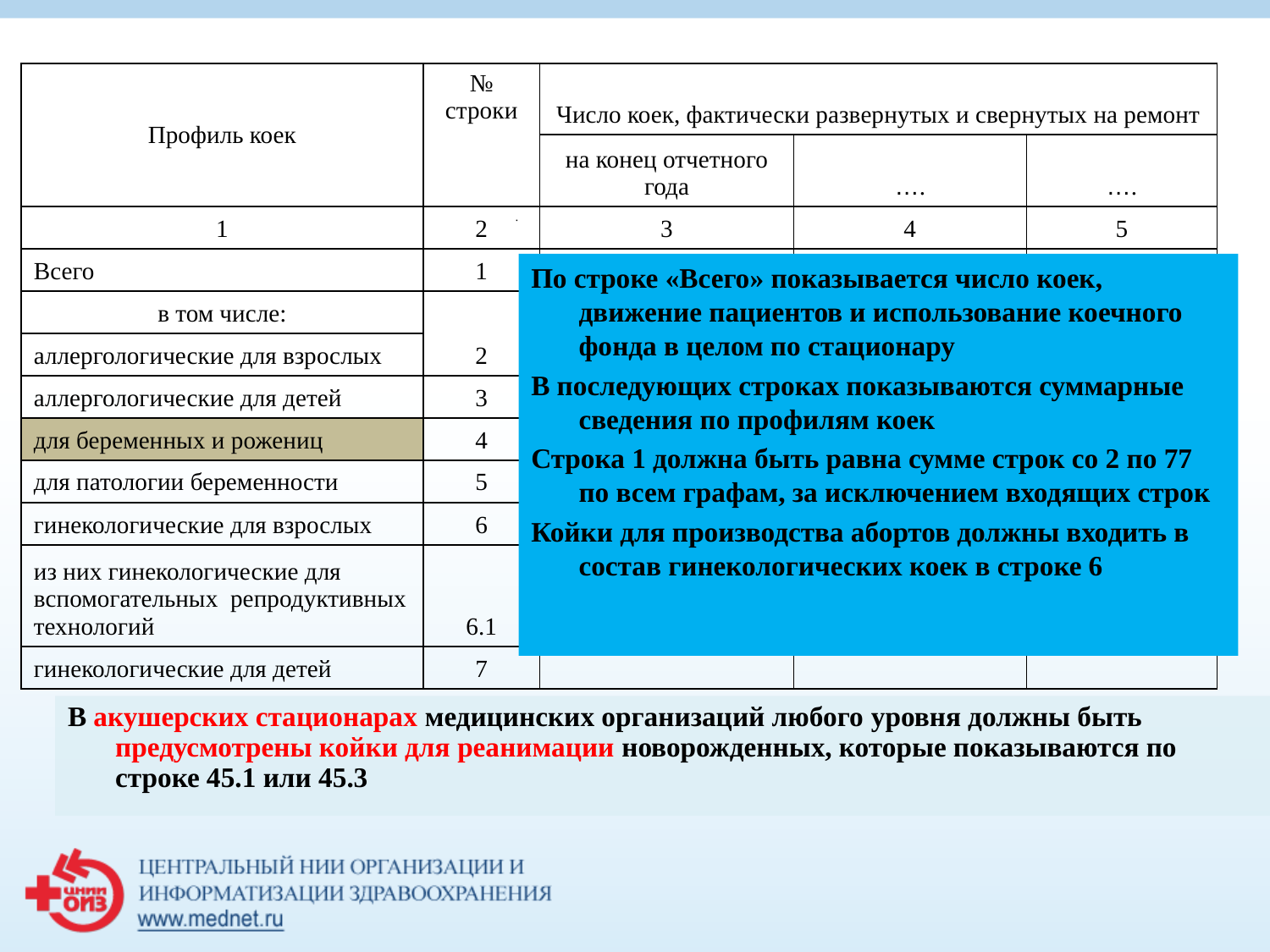

| Профиль коек | № строки | Число коек, фактически развернутых и свернутых на ремонт |  |  |
| --- | --- | --- | --- | --- |
|  |  | на конец отчетного года | …. | …. |
| 1 | 2 | 3 | 4 | 5 |
| Всего | 1 |  |  |  |
| в том числе: | 2 |  |  |  |
| аллергологические для взрослых |  |  |  |  |
| аллергологические для детей | 3 |  |  |  |
| для беременных и рожениц | 4 |  |  |  |
| для патологии беременности | 5 |  |  |  |
| гинекологические для взрослых | 6 |  |  |  |
| из них гинекологические для вспомогательных репродуктивных технологий | 6.1 |  |  |  |
| гинекологические для детей | 7 |  |  |  |

По строке «Всего» показывается число коек, движение пациентов и использование коечного фонда в целом по стационару
В последующих строках показываются суммарные сведения по профилям коек
Строка 1 должна быть равна сумме строк со 2 по 77 по всем графам, за исключением входящих строк
Койки для производства абортов должны входить в состав гинекологических коек в строке 6
В акушерских стационарах медицинских организаций любого уровня должны быть предусмотрены койки для реанимации новорожденных, которые показываются по строке 45.1 или 45.3